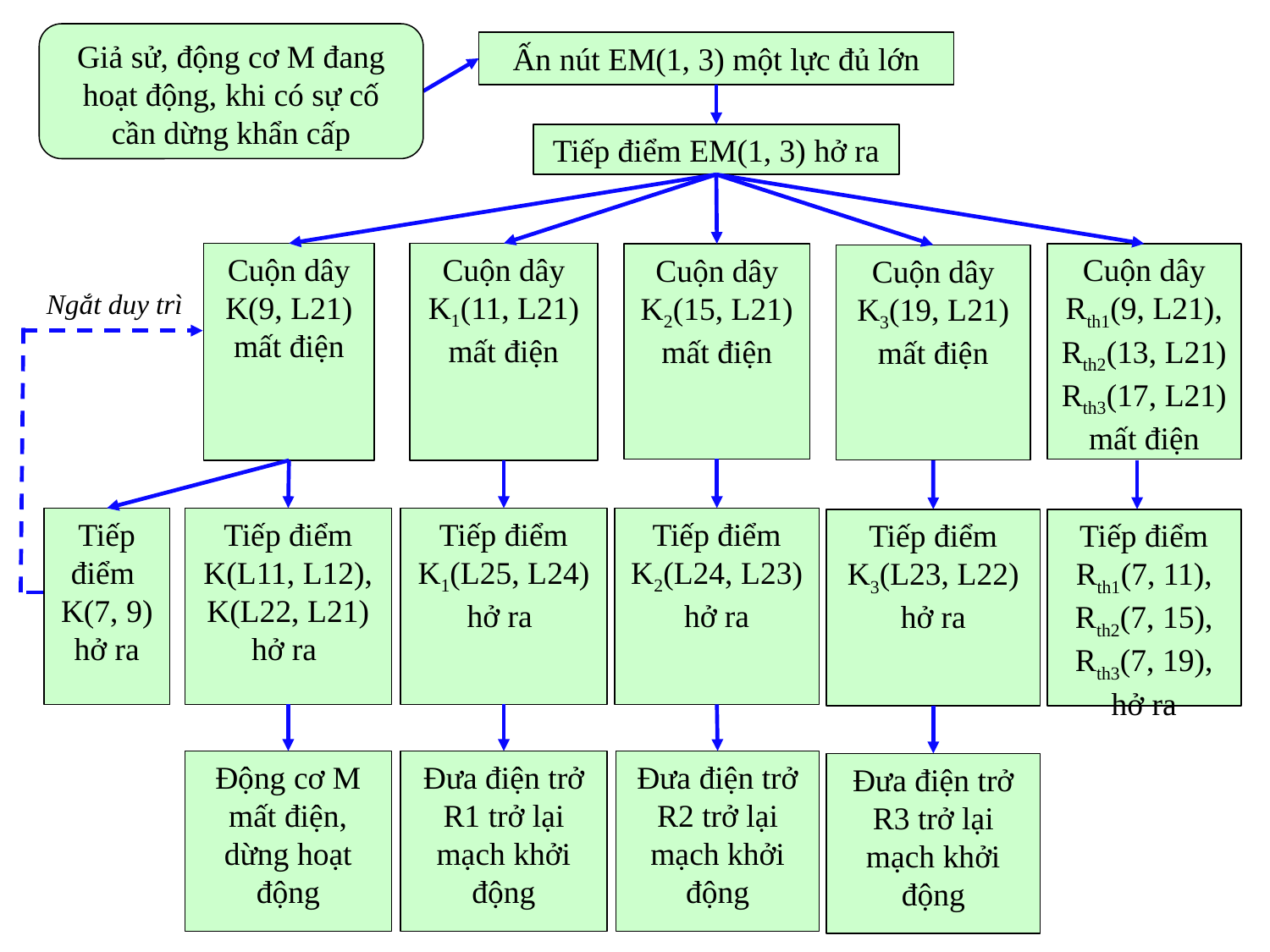

Giả sử, động cơ M đang hoạt động, khi có sự cố cần dừng khẩn cấp
Ấn nút EM(1, 3) một lực đủ lớn
Tiếp điểm EM(1, 3) hở ra
Cuộn dây K1(11, L21) mất điện
Cuộn dây K(9, L21) mất điện
Cuộn dây Rth1(9, L21), Rth2(13, L21)
Rth3(17, L21) mất điện
Cuộn dây K2(15, L21) mất điện
Cuộn dây K3(19, L21) mất điện
Ngắt duy trì
Tiếp điểm
K(L11, L12), K(L22, L21) hở ra
Tiếp điểm K1(L25, L24) hở ra
Tiếp điểm K2(L24, L23) hở ra
Tiếp điểm
K(7, 9) hở ra
Tiếp điểm K3(L23, L22) hở ra
Tiếp điểm Rth1(7, 11),
Rth2(7, 15),
Rth3(7, 19), hở ra
Đưa điện trở R1 trở lại mạch khởi động
Đưa điện trở R2 trở lại mạch khởi động
Động cơ M mất điện, dừng hoạt động
Đưa điện trở R3 trở lại mạch khởi động